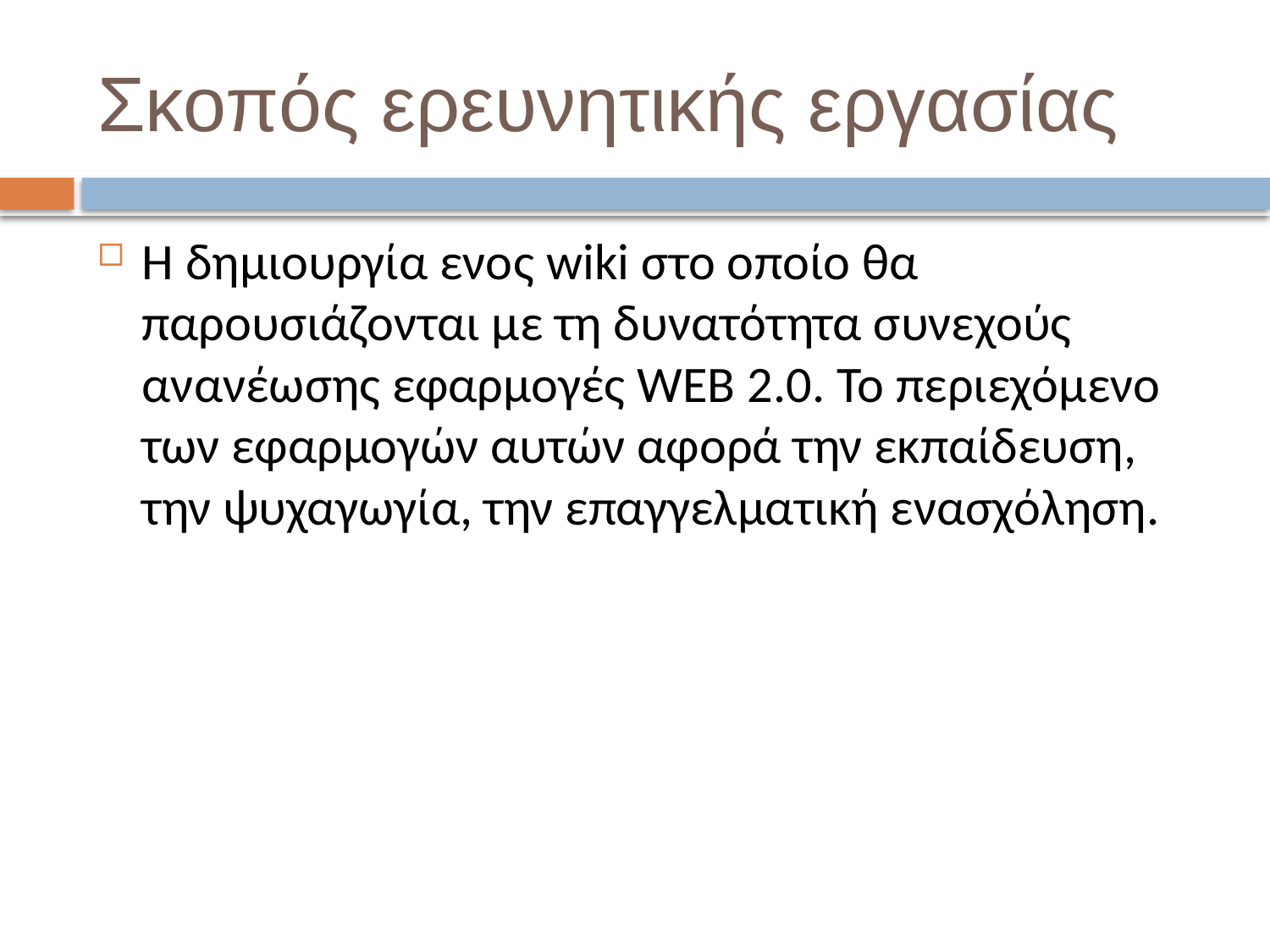

# Σκοπός ερευνητικής εργασίας
Η δημιουργία ενος wiki στο οποίο θα παρουσιάζονται με τη δυνατότητα συνεχούς ανανέωσης εφαρμογές WEB 2.0. Το περιεχόμενο των εφαρμογών αυτών αφορά την εκπαίδευση, την ψυχαγωγία, την επαγγελματική ενασχόληση.